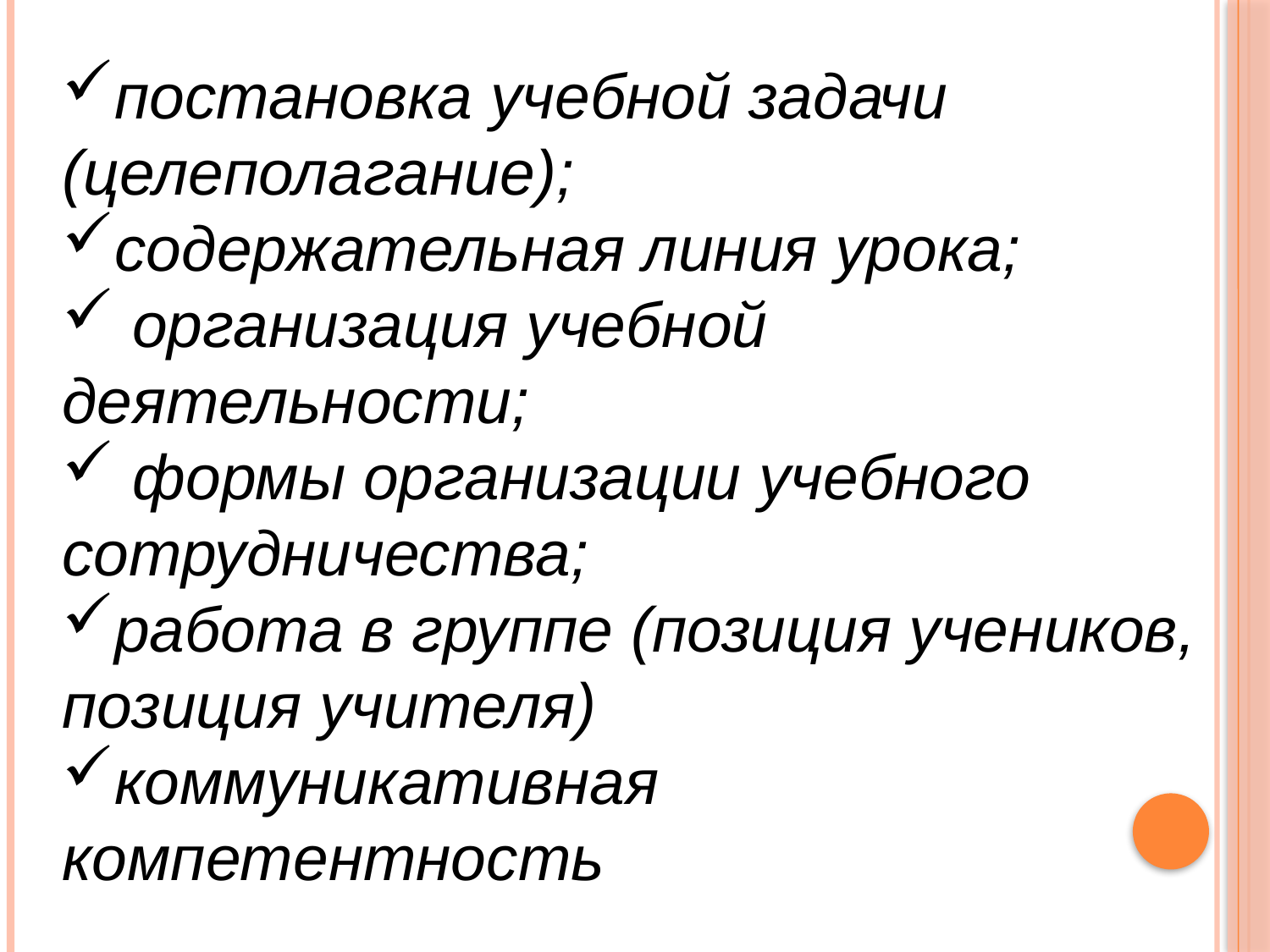

постановка учебной задачи (целеполагание);
содержательная линия урока;
 организация учебной деятельности;
 формы организации учебного сотрудничества;
работа в группе (позиция учеников, позиция учителя)
коммуникативная компетентность